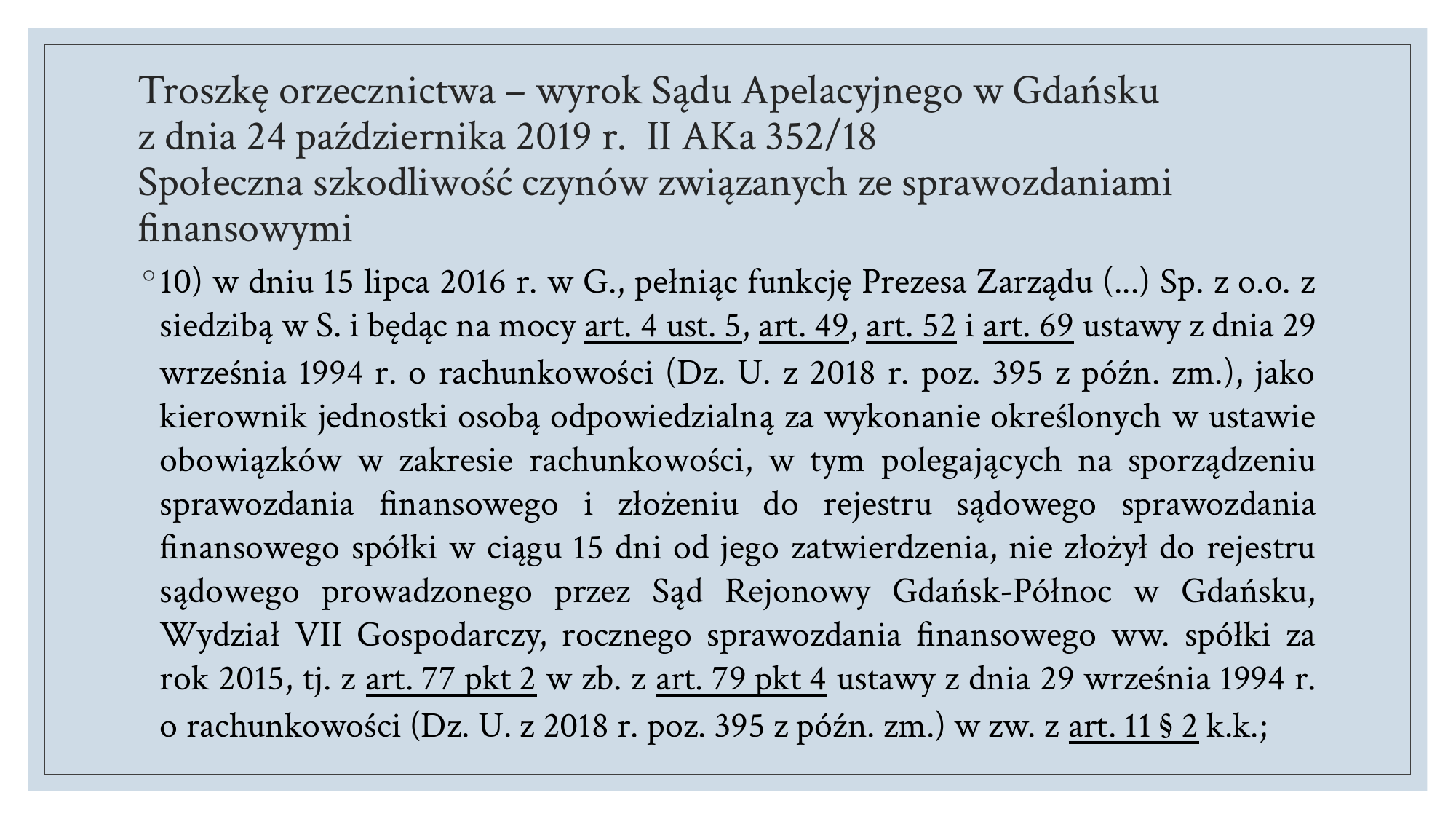

# Troszkę orzecznictwa – wyrok Sądu Apelacyjnego w Gdańsku z dnia 24 października 2019 r.  II AKa 352/18 Społeczna szkodliwość czynów związanych ze sprawozdaniami finansowymi
10) w dniu 15 lipca 2016 r. w G., pełniąc funkcję Prezesa Zarządu (...) Sp. z o.o. z siedzibą w S. i będąc na mocy art. 4 ust. 5, art. 49, art. 52 i art. 69 ustawy z dnia 29 września 1994 r. o rachunkowości (Dz. U. z 2018 r. poz. 395 z późn. zm.), jako kierownik jednostki osobą odpowiedzialną za wykonanie określonych w ustawie obowiązków w zakresie rachunkowości, w tym polegających na sporządzeniu sprawozdania finansowego i złożeniu do rejestru sądowego sprawozdania finansowego spółki w ciągu 15 dni od jego zatwierdzenia, nie złożył do rejestru sądowego prowadzonego przez Sąd Rejonowy Gdańsk-Północ w Gdańsku, Wydział VII Gospodarczy, rocznego sprawozdania finansowego ww. spółki za rok 2015, tj. z art. 77 pkt 2 w zb. z art. 79 pkt 4 ustawy z dnia 29 września 1994 r. o rachunkowości (Dz. U. z 2018 r. poz. 395 z późn. zm.) w zw. z art. 11 § 2 k.k.;